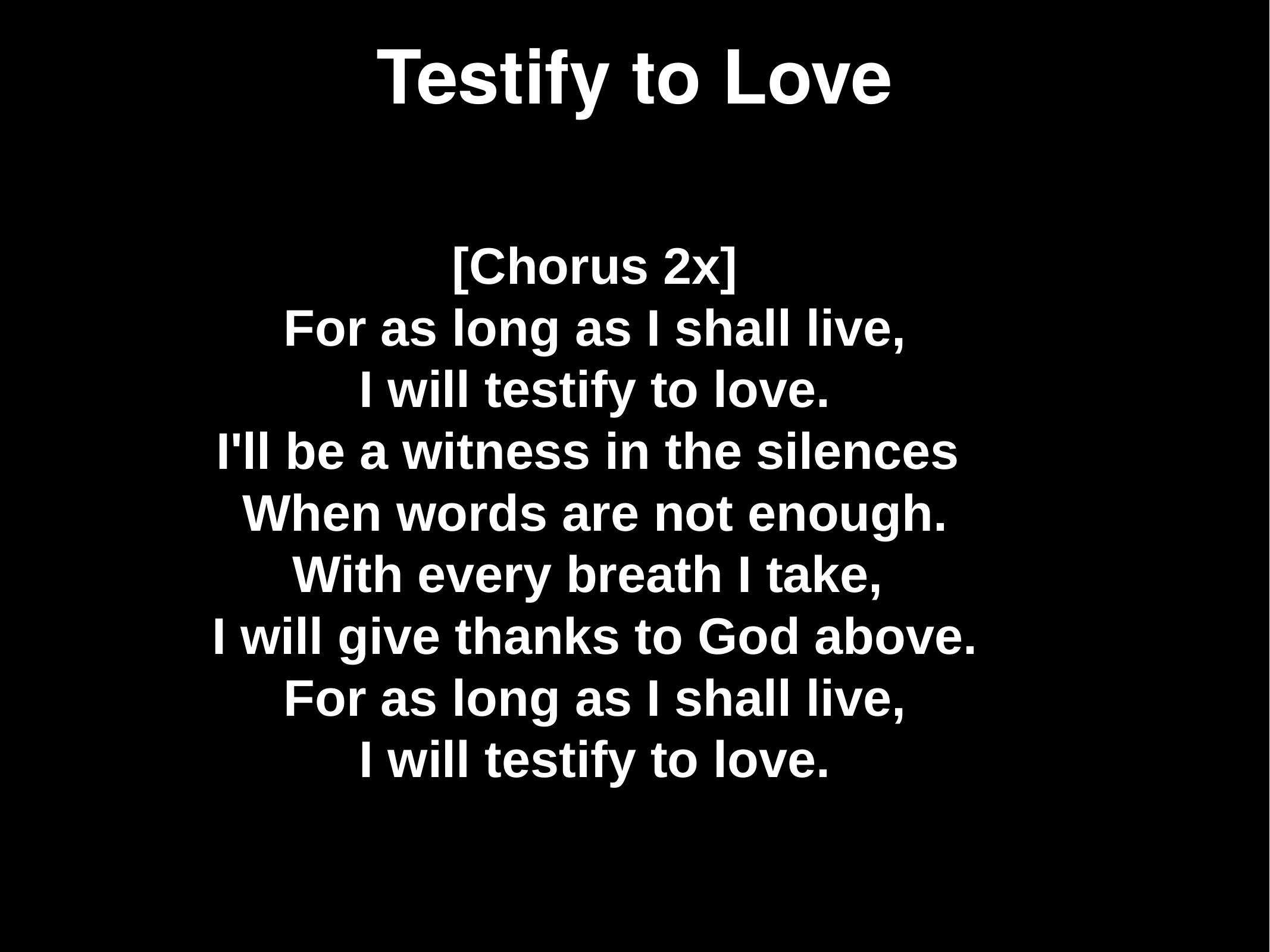

# Testify to Love
[Chorus 2x]
For as long as I shall live,
I will testify to love.
I'll be a witness in the silences
When words are not enough.
With every breath I take,
I will give thanks to God above.
For as long as I shall live,
I will testify to love.